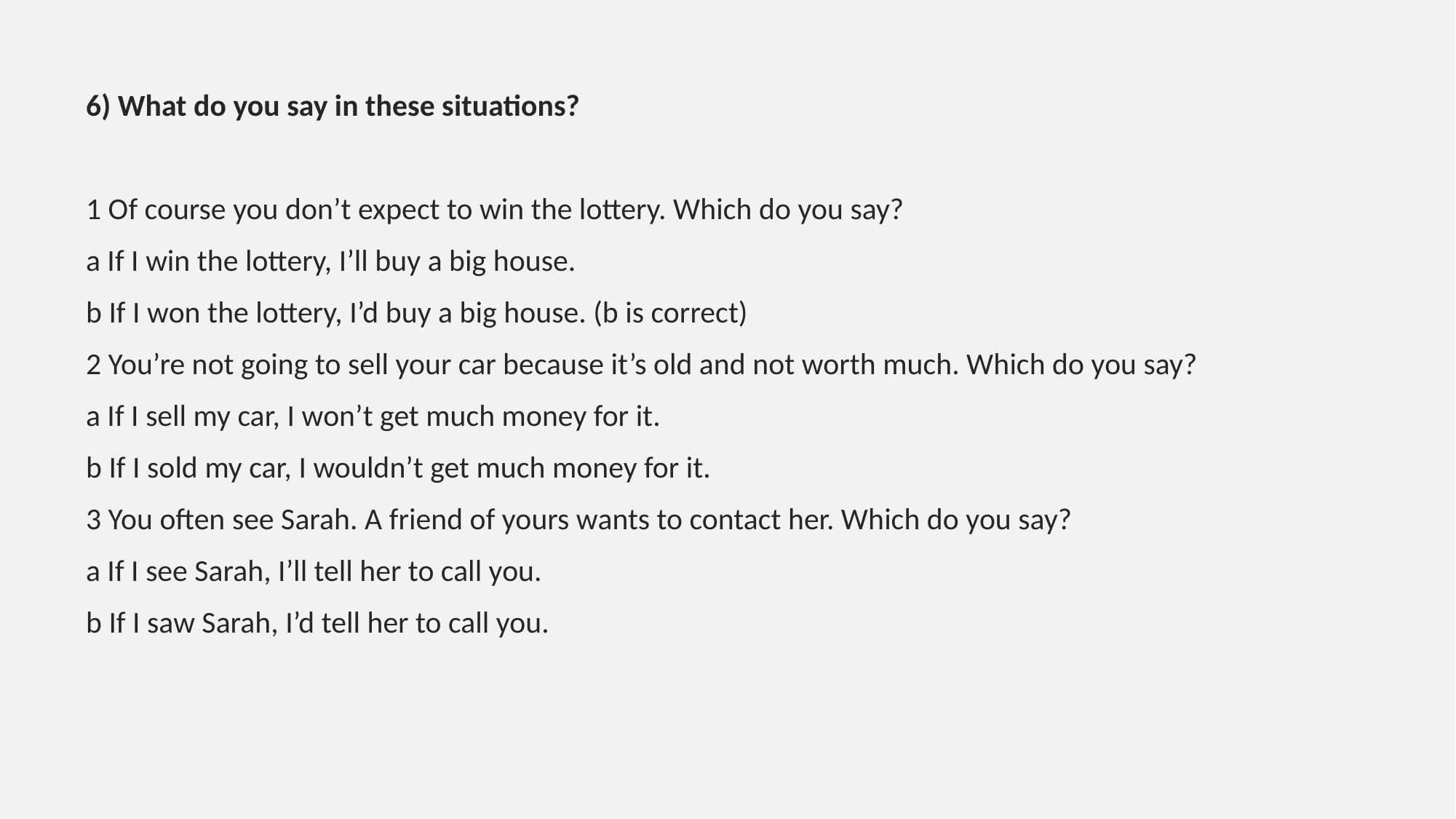

6) What do you say in these situations?

1 Of course you don’t expect to win the lottery. Which do you say?
a If I win the lottery, I’ll buy a big house.
b If I won the lottery, I’d buy a big house. (b is correct)
2 You’re not going to sell your car because it’s old and not worth much. Which do you say?
a If I sell my car, I won’t get much money for it.
b If I sold my car, I wouldn’t get much money for it.
3 You often see Sarah. A friend of yours wants to contact her. Which do you say?
a If I see Sarah, I’ll tell her to call you.
b If I saw Sarah, I’d tell her to call you.